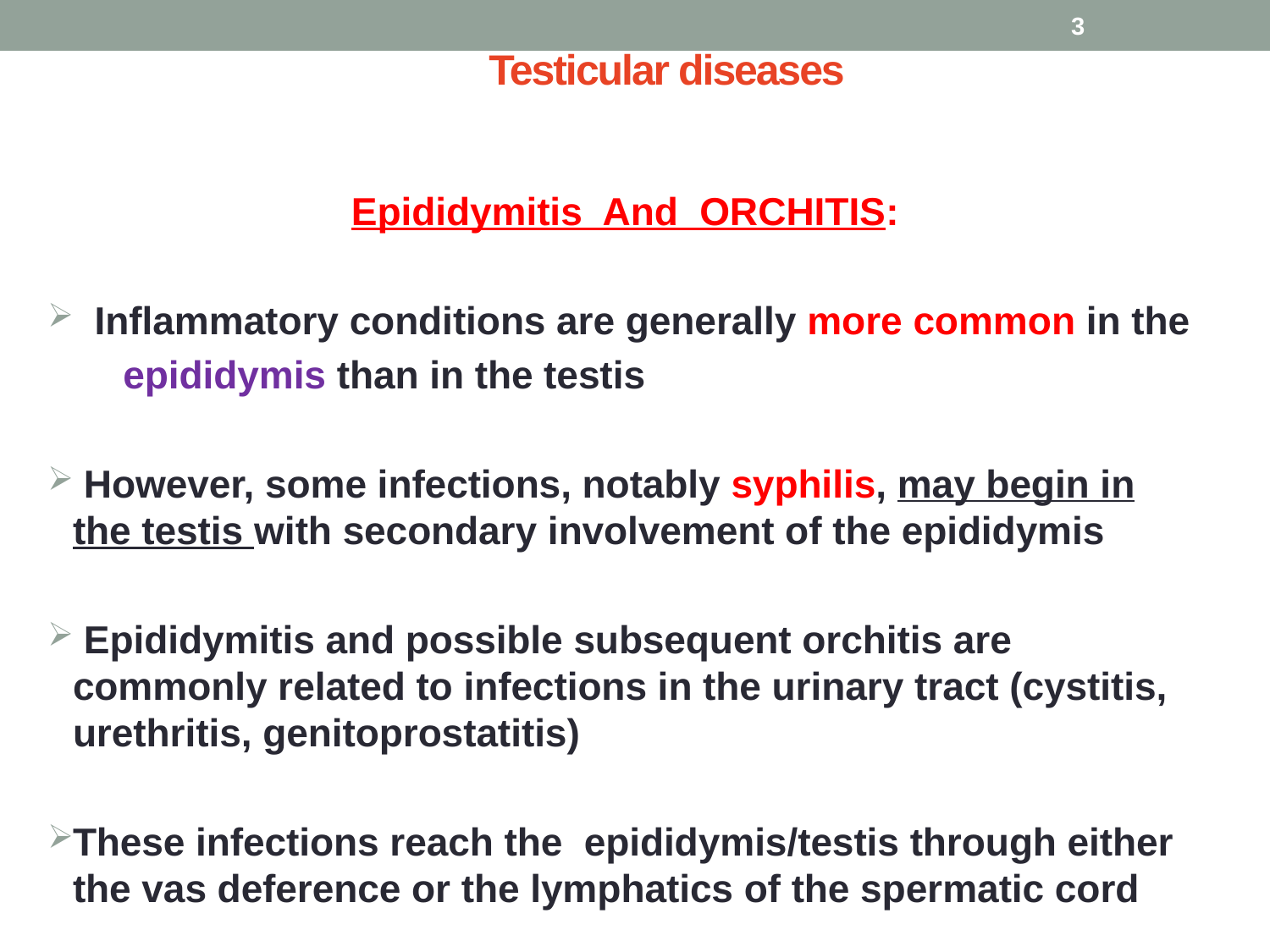

# Testicular diseases
3

Epididymitis  And  ORCHITIS:

  Inflammatory conditions are generally more common in the
       epididymis than in the testis

 However, some infections, notably syphilis, may begin in the testis with secondary involvement of the epididymis

 Epididymitis and possible subsequent orchitis are commonly related to infections in the urinary tract (cystitis, urethritis, genitoprostatitis)

These infections reach the  epididymis/testis through either the vas deference or the lymphatics of the spermatic cord